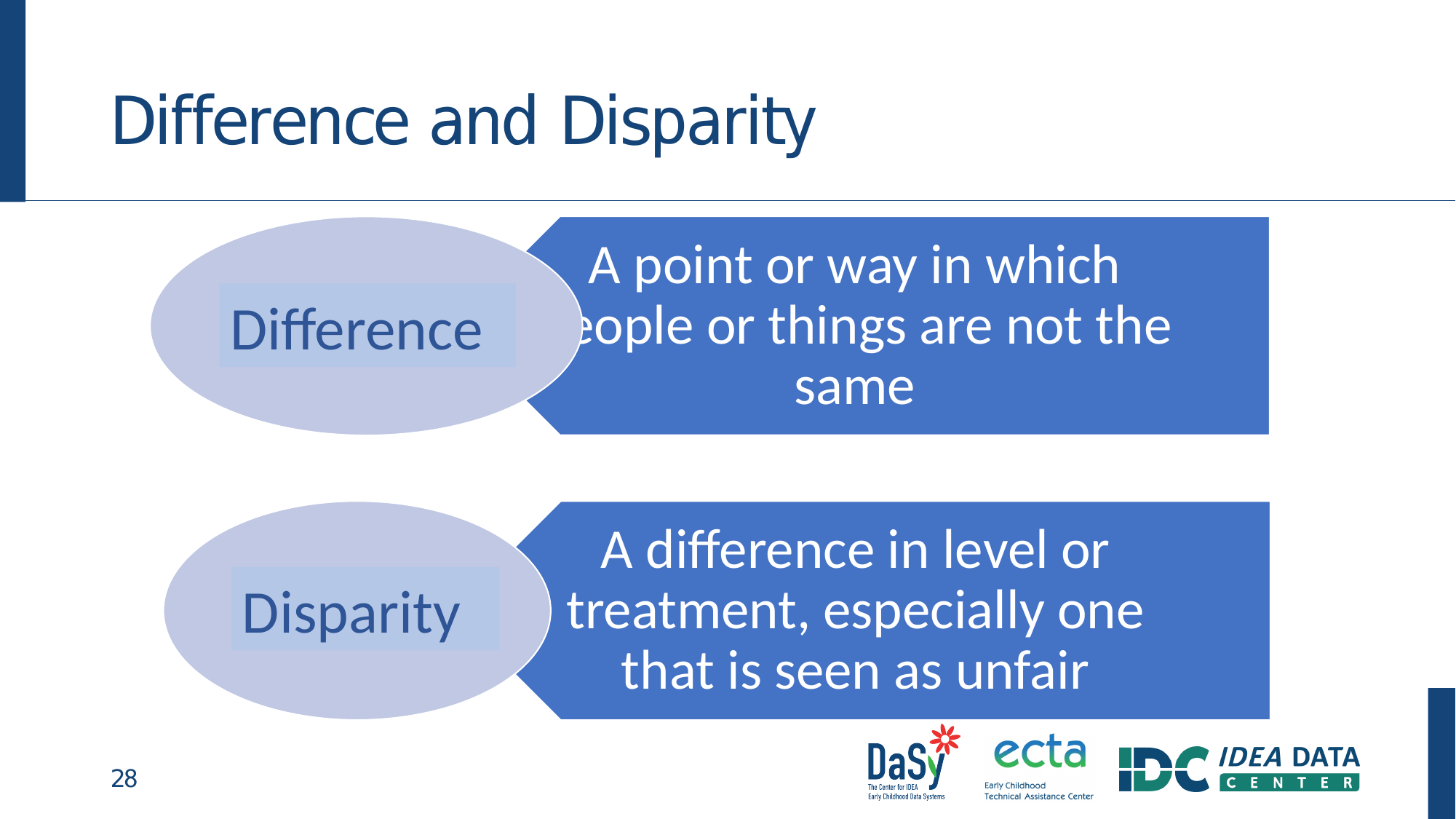

# Difference and Disparity
A point or way in which people or things are not the same
A difference in level or treatment, especially one that is seen as unfair
Difference
Disparity